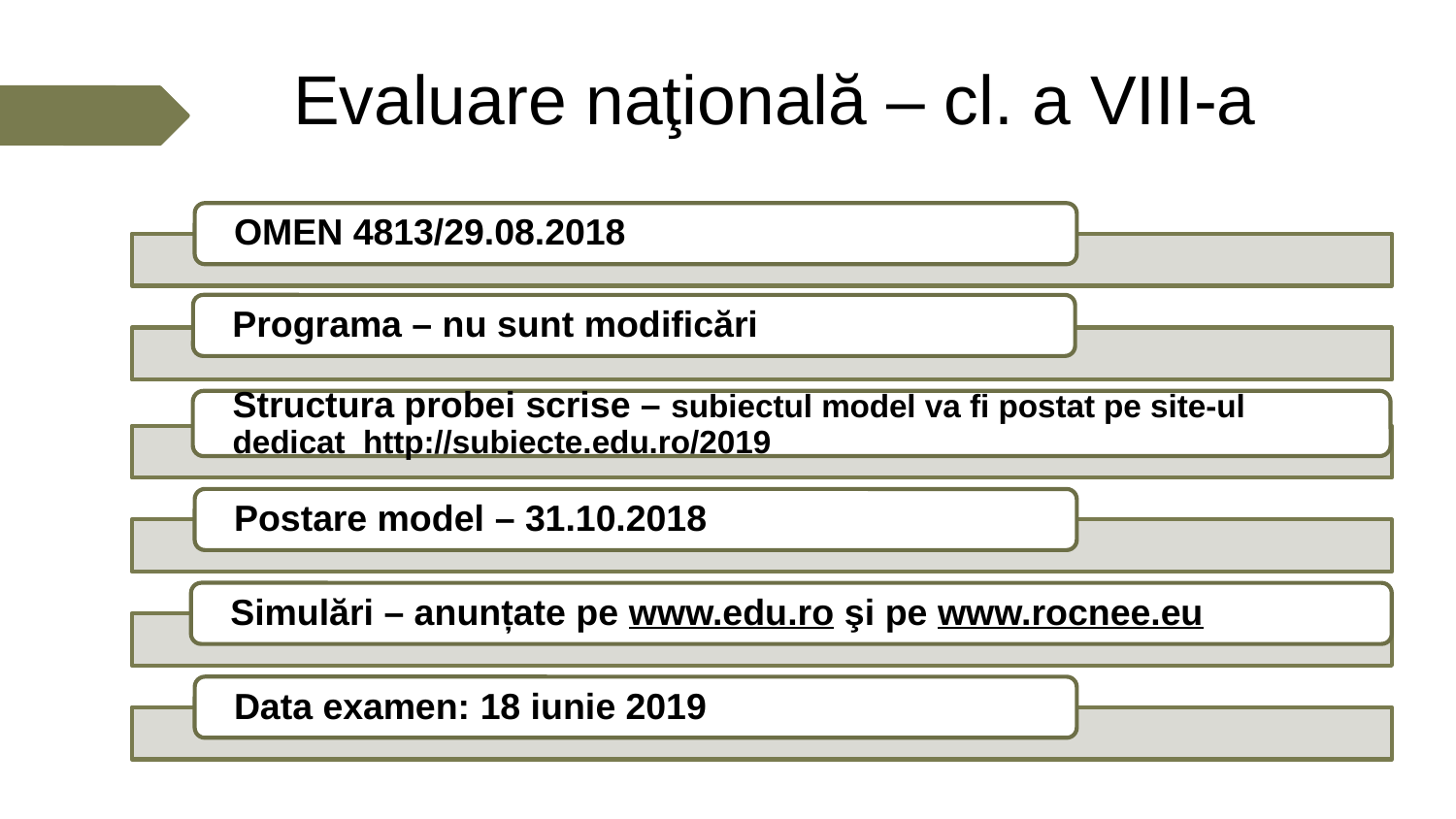

# Evaluare naţională – cl. a VIII-a
OMEN 4813/29.08.2018
Programa – nu sunt modificări
Structura probei scrise – subiectul model va fi postat pe site-ul dedicat  http://subiecte.edu.ro/2019
Postare model – 31.10.2018
Simulări – anunțate pe www.edu.ro şi pe www.rocnee.eu
Data examen: 18 iunie 2019